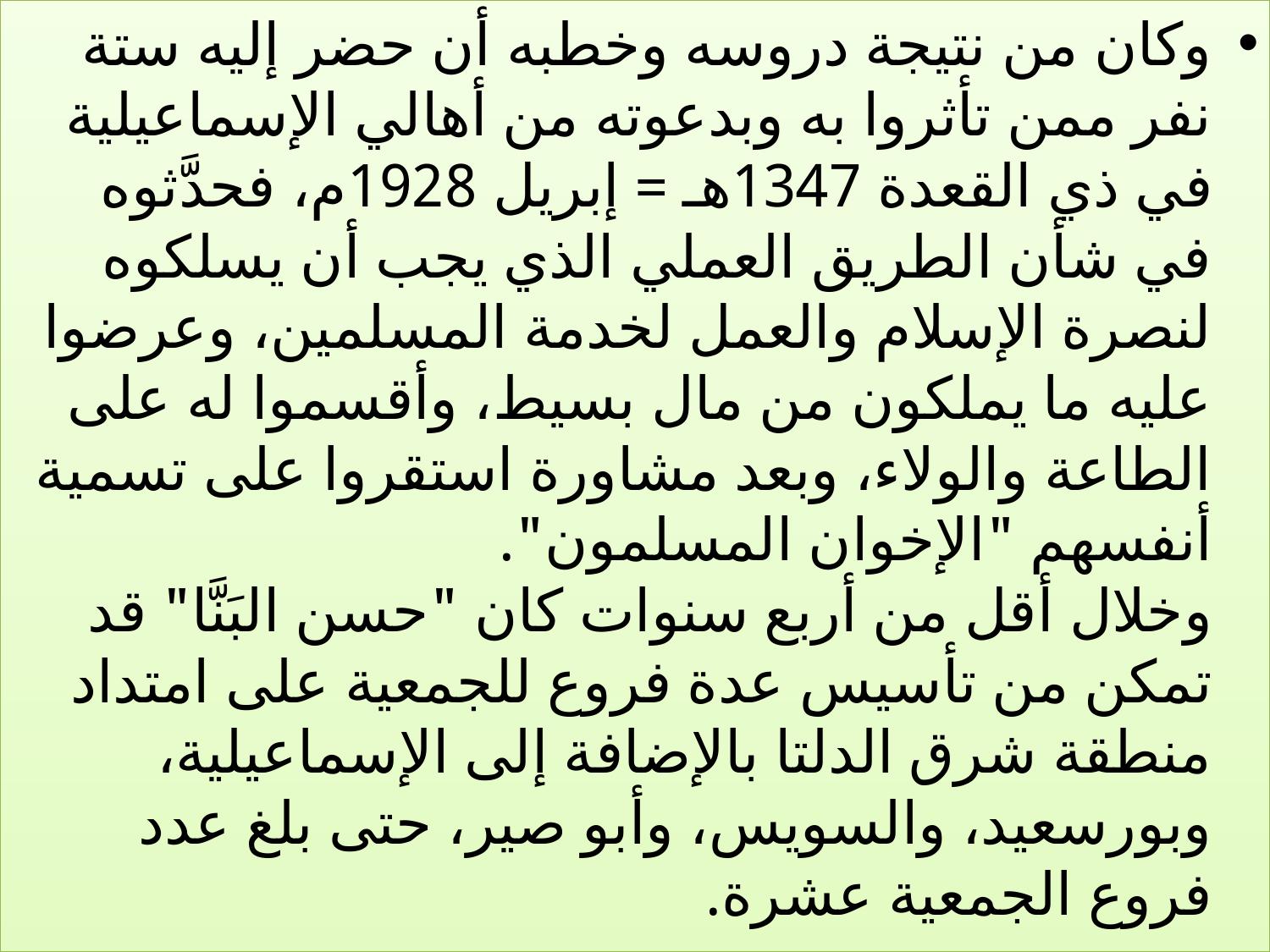

وكان من نتيجة دروسه وخطبه أن حضر إليه ستة نفر ممن تأثروا به وبدعوته من أهالي الإسماعيلية في ذي القعدة 1347هـ = إبريل 1928م، فحدَّثوه في شأن الطريق العملي الذي يجب أن يسلكوه لنصرة الإسلام والعمل لخدمة المسلمين، وعرضوا عليه ما يملكون من مال بسيط، وأقسموا له على الطاعة والولاء، وبعد مشاورة استقروا على تسمية أنفسهم "الإخوان المسلمون".
وخلال أقل من أربع سنوات كان "حسن البَنَّا" قد تمكن من تأسيس عدة فروع للجمعية على امتداد منطقة شرق الدلتا بالإضافة إلى الإسماعيلية، وبورسعيد، والسويس، وأبو صير، حتى بلغ عدد فروع الجمعية عشرة.